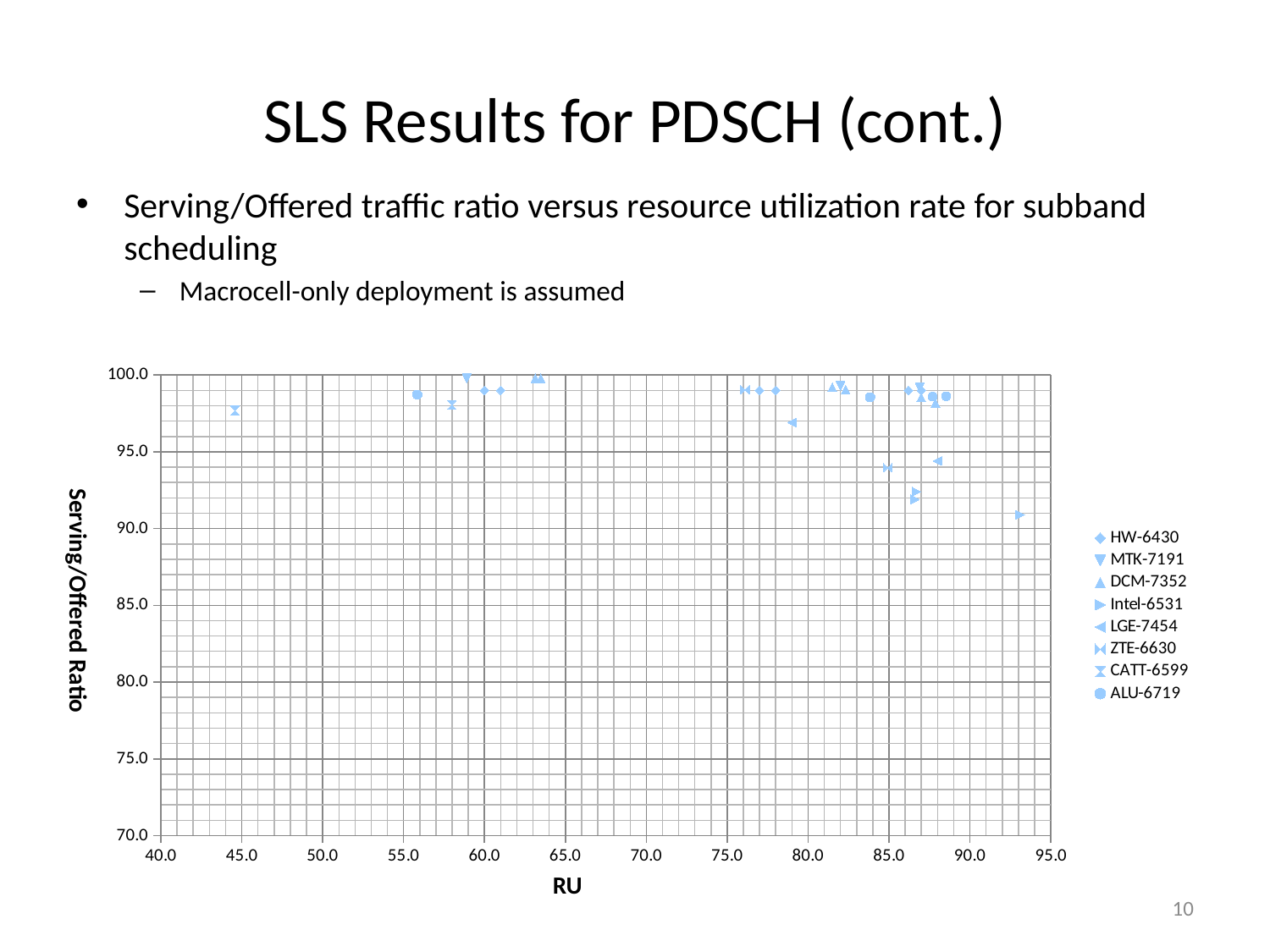

# SLS Results for PDSCH (cont.)
Serving/Offered traffic ratio versus resource utilization rate for subband scheduling
Macrocell-only deployment is assumed

### Chart

| Category |  |  |  |  |  |  |  |  |
|---|---|---|---|---|---|---|---|---|
Serving/Offered Ratio
RU
10